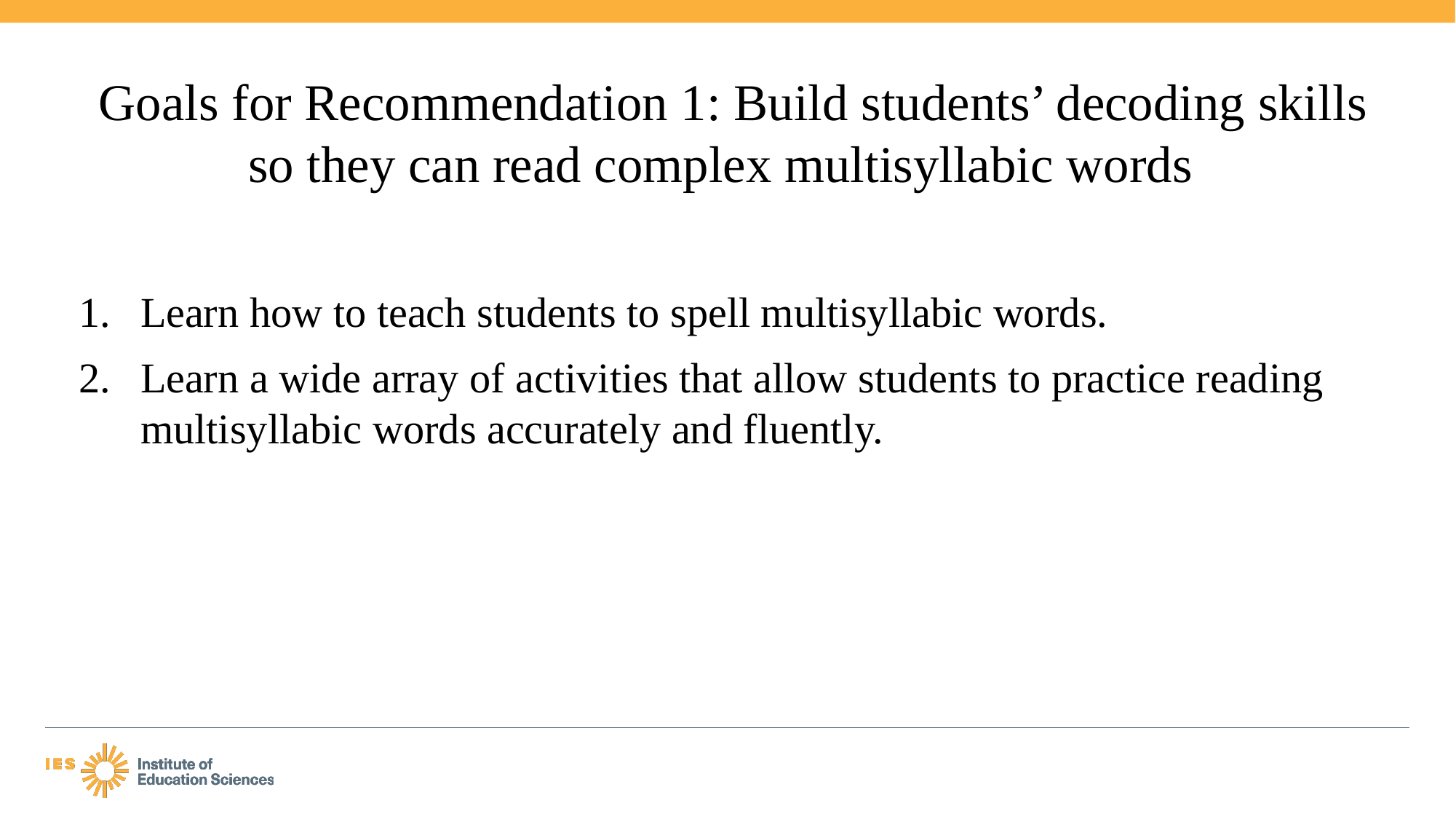

# Goals for Recommendation 1: Build students’ decoding skills so they can read complex multisyllabic words

Learn how to teach students to spell multisyllabic words.
Learn a wide array of activities that allow students to practice reading multisyllabic words accurately and fluently.